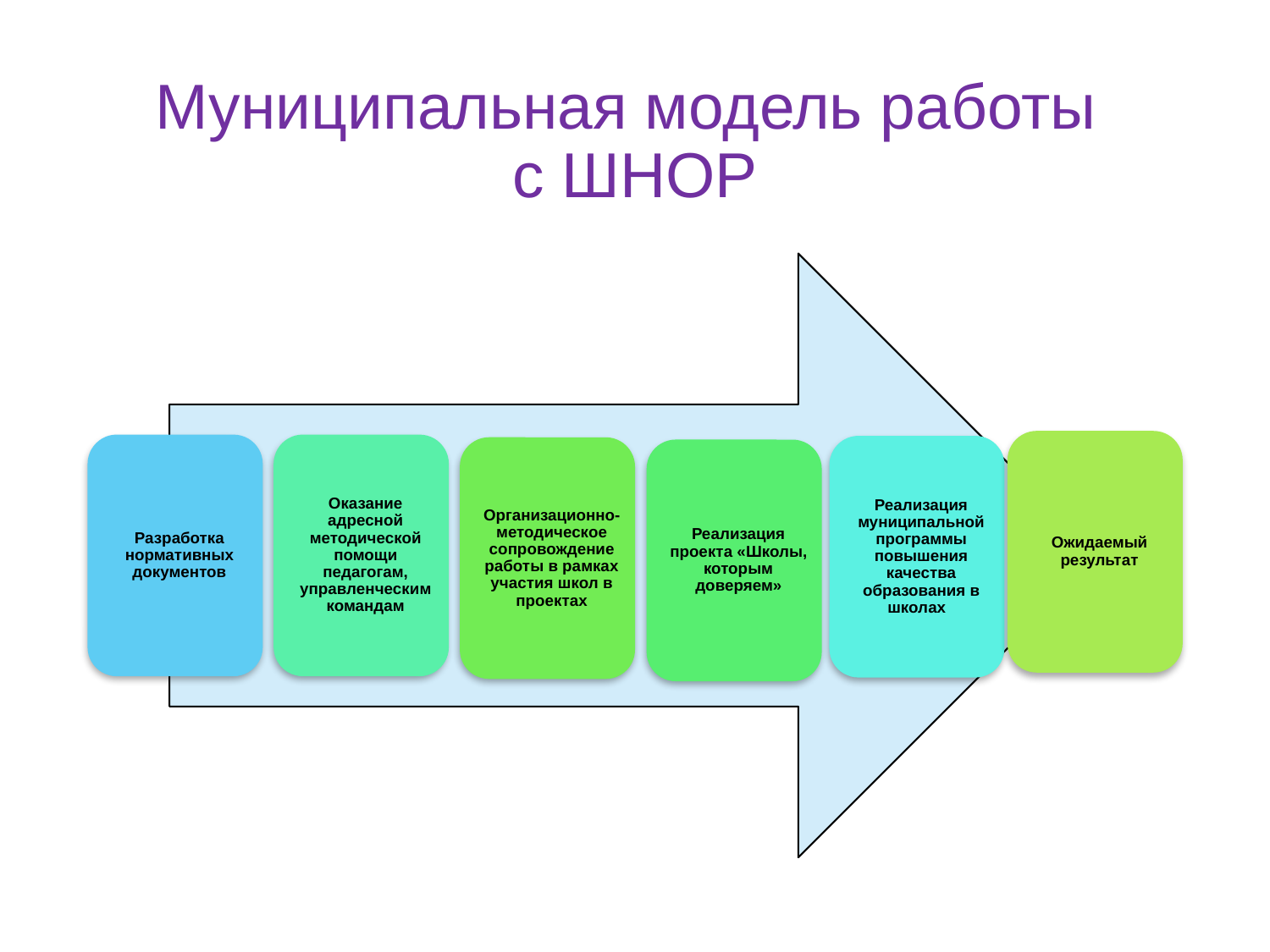

# Муниципальная модель работы с ШНОР
Разработка нормативных документов
Реализация муниципальной программы повышения качества образования в школах
Оказание адресной методической помощи педагогам, управленческим командам
Реализация проекта «Школы, которым доверяем»
Организационно-методическое сопровождение работы в рамках участия школ в проектах
Ожидаемый результат